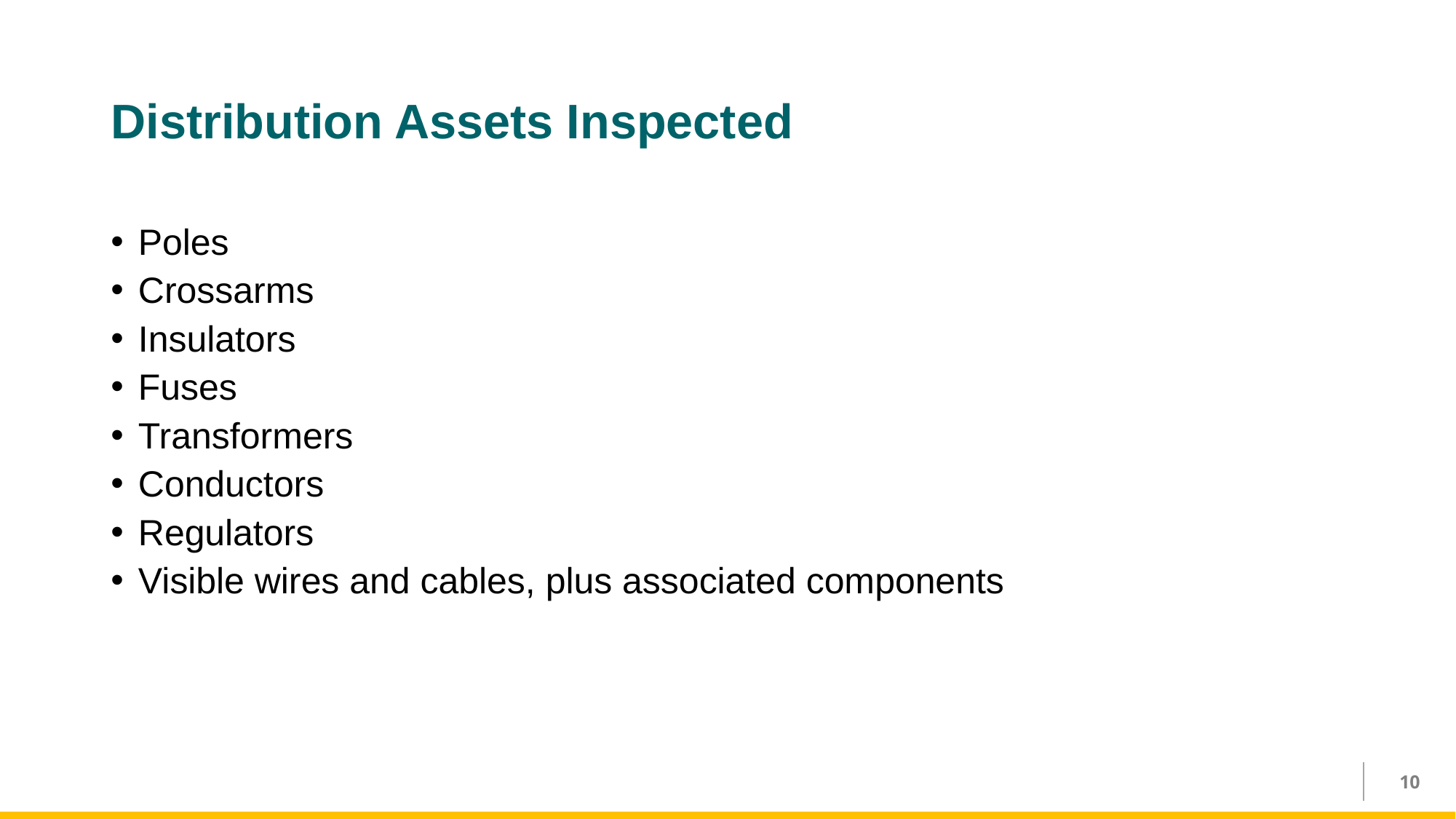

# Distribution Assets Inspected
Poles
Crossarms
Insulators
Fuses
Transformers
Conductors
Regulators
Visible wires and cables, plus associated components